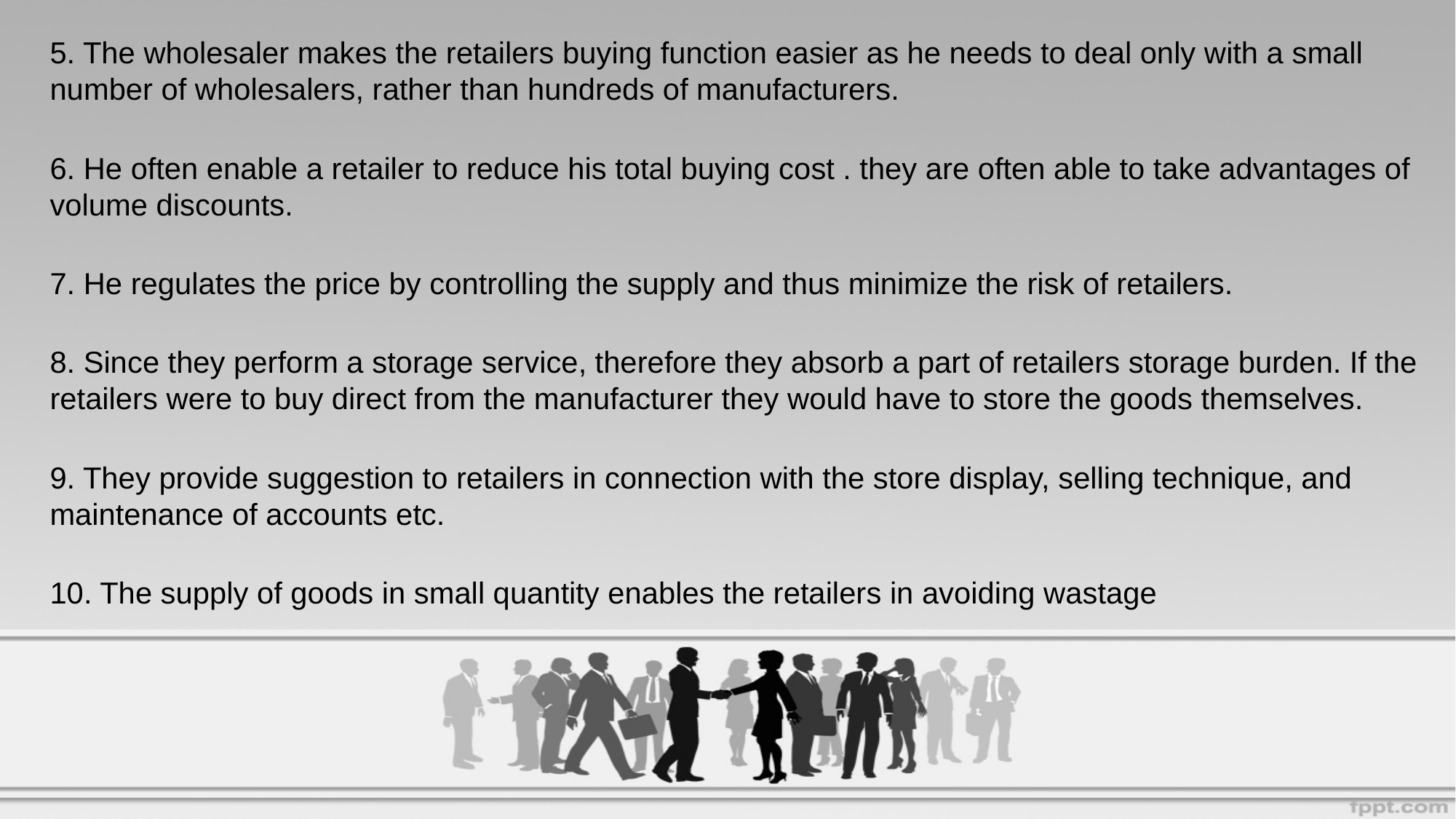

5. The wholesaler makes the retailers buying function easier as he needs to deal only with a small number of wholesalers, rather than hundreds of manufacturers.
6. He often enable a retailer to reduce his total buying cost . they are often able to take advantages of volume discounts.
7. He regulates the price by controlling the supply and thus minimize the risk of retailers.
8. Since they perform a storage service, therefore they absorb a part of retailers storage burden. If the retailers were to buy direct from the manufacturer they would have to store the goods themselves.
9. They provide suggestion to retailers in connection with the store display, selling technique, and maintenance of accounts etc.
10. The supply of goods in small quantity enables the retailers in avoiding wastage